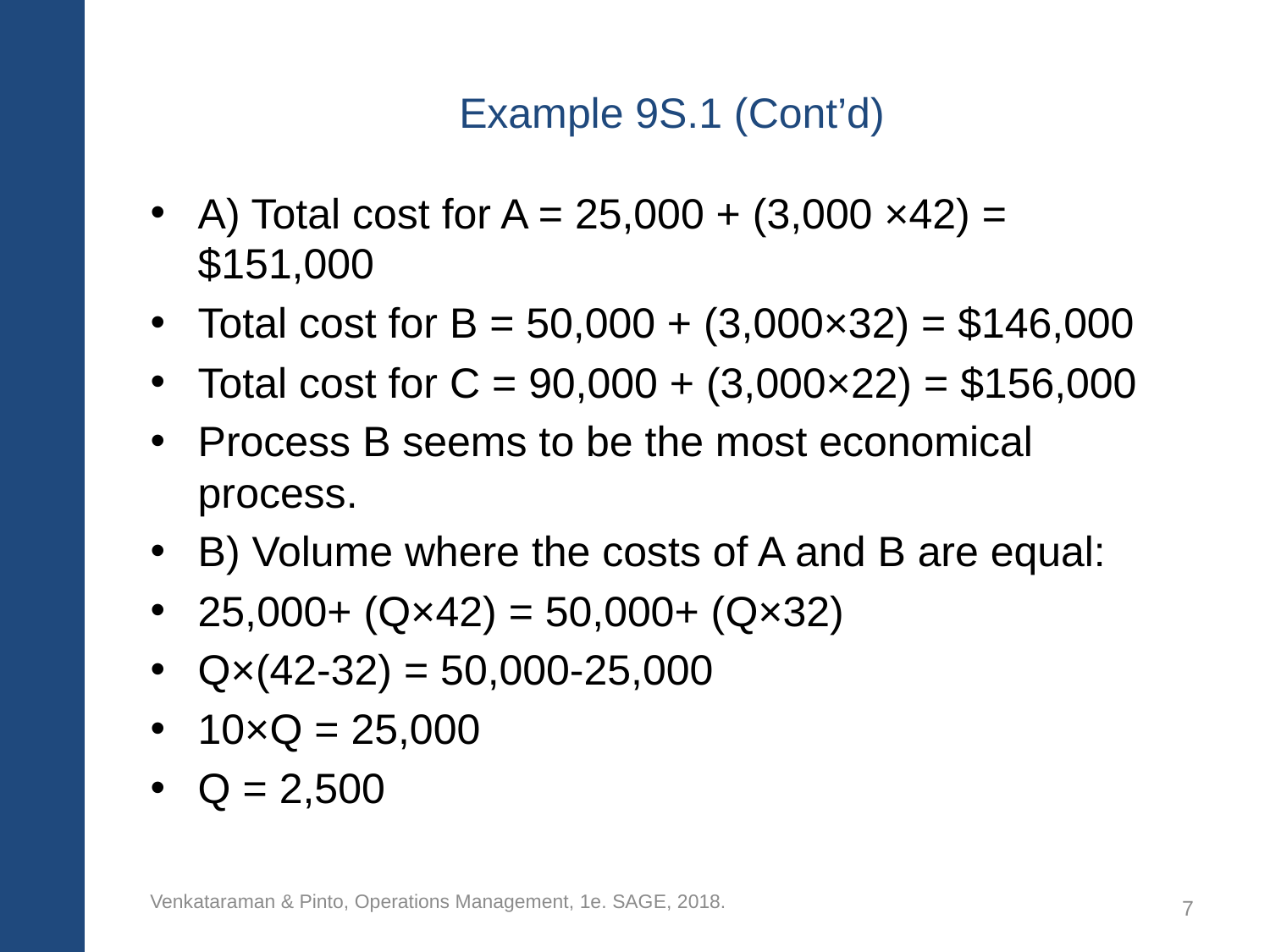

# Example 9S.1 (Cont’d)
A) Total cost for A = 25,000 + (3,000 ×42) = $151,000
Total cost for B = 50,000 + (3,000×32) = $146,000
Total cost for C = 90,000 + (3,000×22) = $156,000
Process B seems to be the most economical process.
B) Volume where the costs of A and B are equal:
25,000+ (Q×42) = 50,000+ (Q×32)
Q×(42-32) = 50,000-25,000
10×Q = 25,000
Q = 2,500
Venkataraman & Pinto, Operations Management, 1e. SAGE, 2018.
7